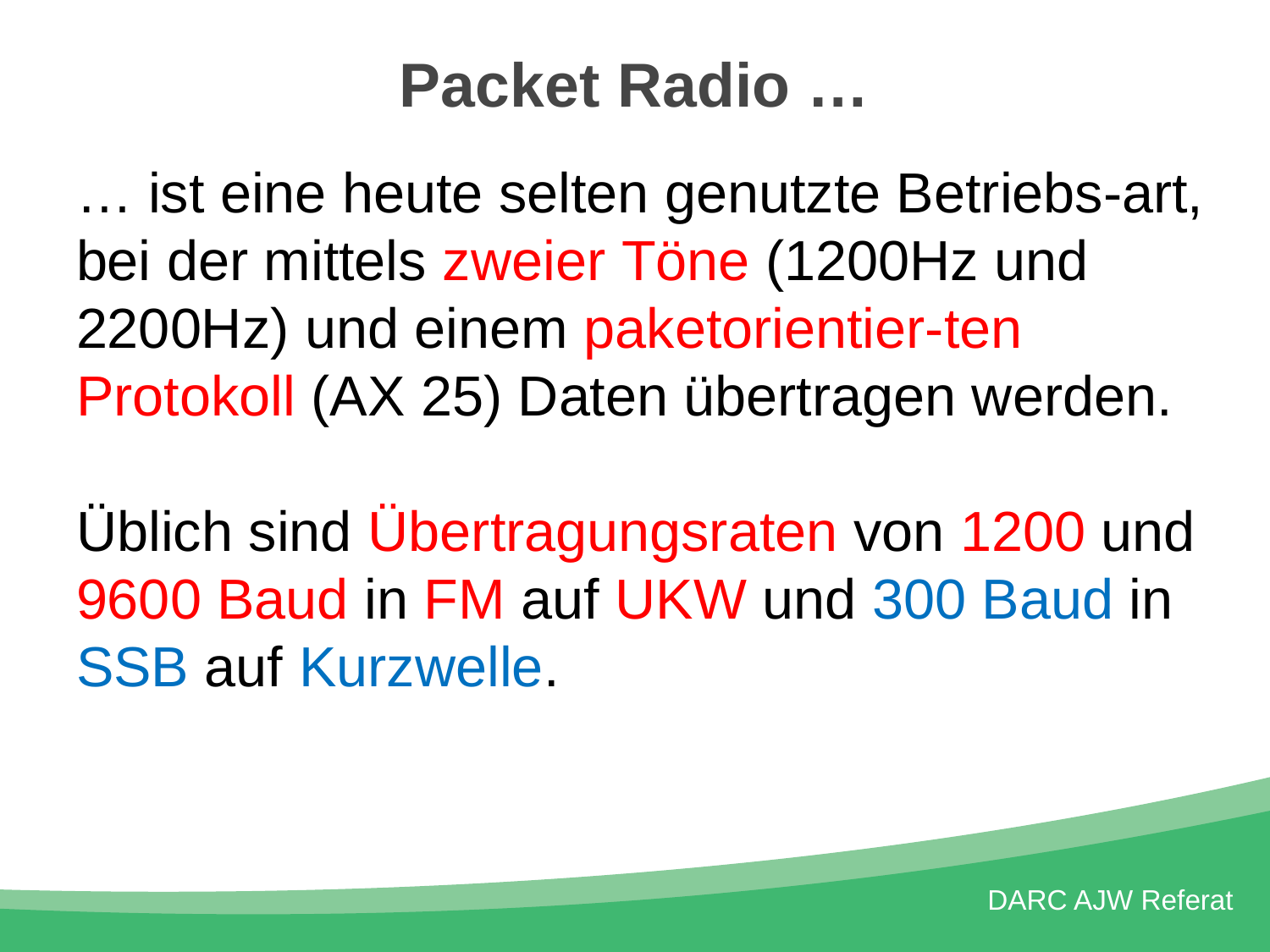

# Packet Radio …
… ist eine heute selten genutzte Betriebs-art, bei der mittels zweier Töne (1200Hz und 2200Hz) und einem paketorientier-ten Protokoll (AX 25) Daten übertragen werden.
Üblich sind Übertragungsraten von 1200 und 9600 Baud in FM auf UKW und 300 Baud in SSB auf Kurzwelle.